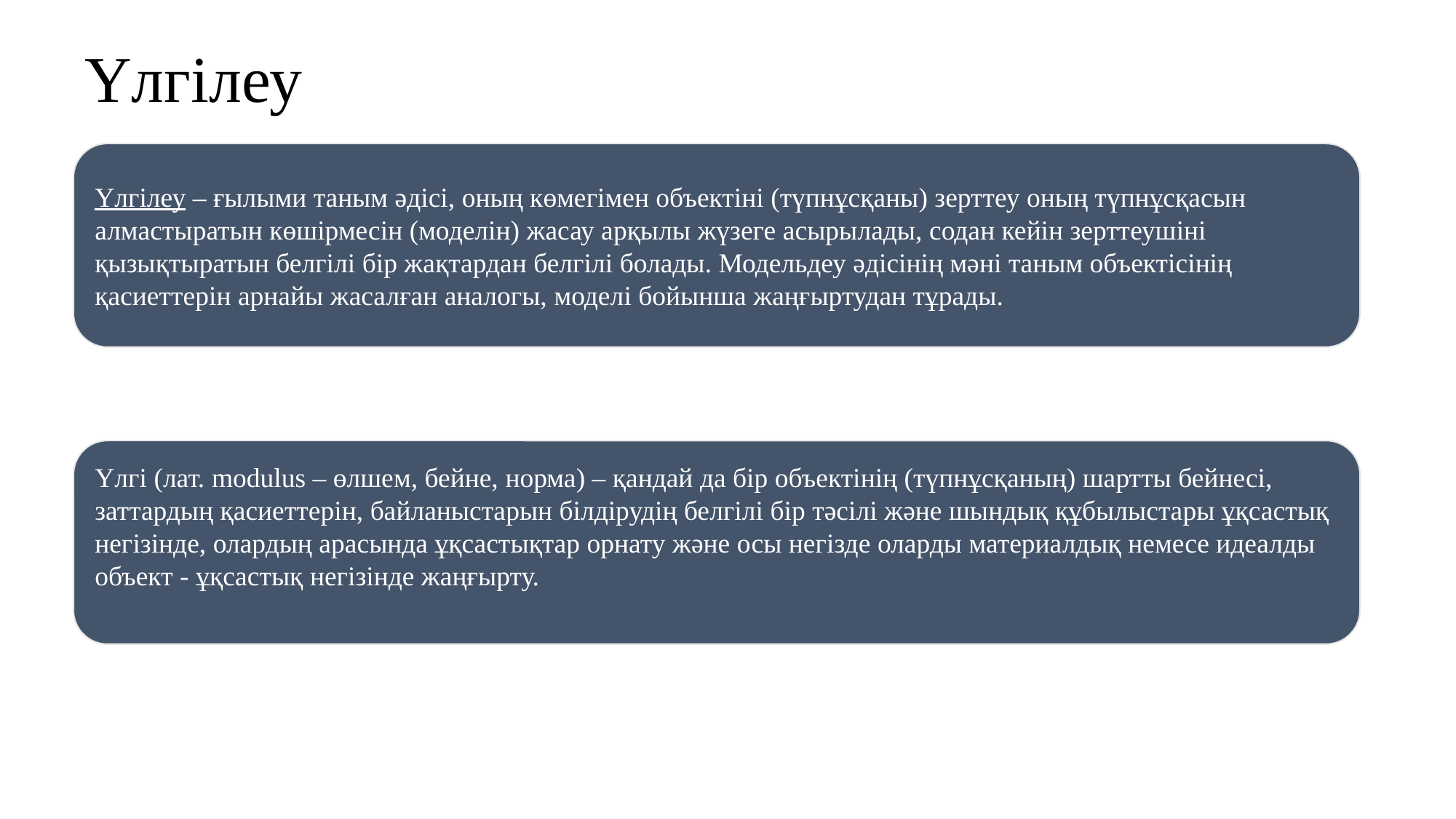

# Үлгілеу
Үлгілеу – ғылыми таным әдісі, оның көмегімен объектіні (түпнұсқаны) зерттеу оның түпнұсқасын алмастыратын көшірмесін (моделін) жасау арқылы жүзеге асырылады, содан кейін зерттеушіні қызықтыратын белгілі бір жақтардан белгілі болады. Модельдеу әдісінің мәні таным объектісінің қасиеттерін арнайы жасалған аналогы, моделі бойынша жаңғыртудан тұрады.
Үлгі (лат. modulus – өлшем, бейне, норма) – қандай да бір объектінің (түпнұсқаның) шартты бейнесі, заттардың қасиеттерін, байланыстарын білдірудің белгілі бір тәсілі және шындық құбылыстары ұқсастық негізінде, олардың арасында ұқсастықтар орнату және осы негізде оларды материалдық немесе идеалды объект - ұқсастық негізінде жаңғырту.